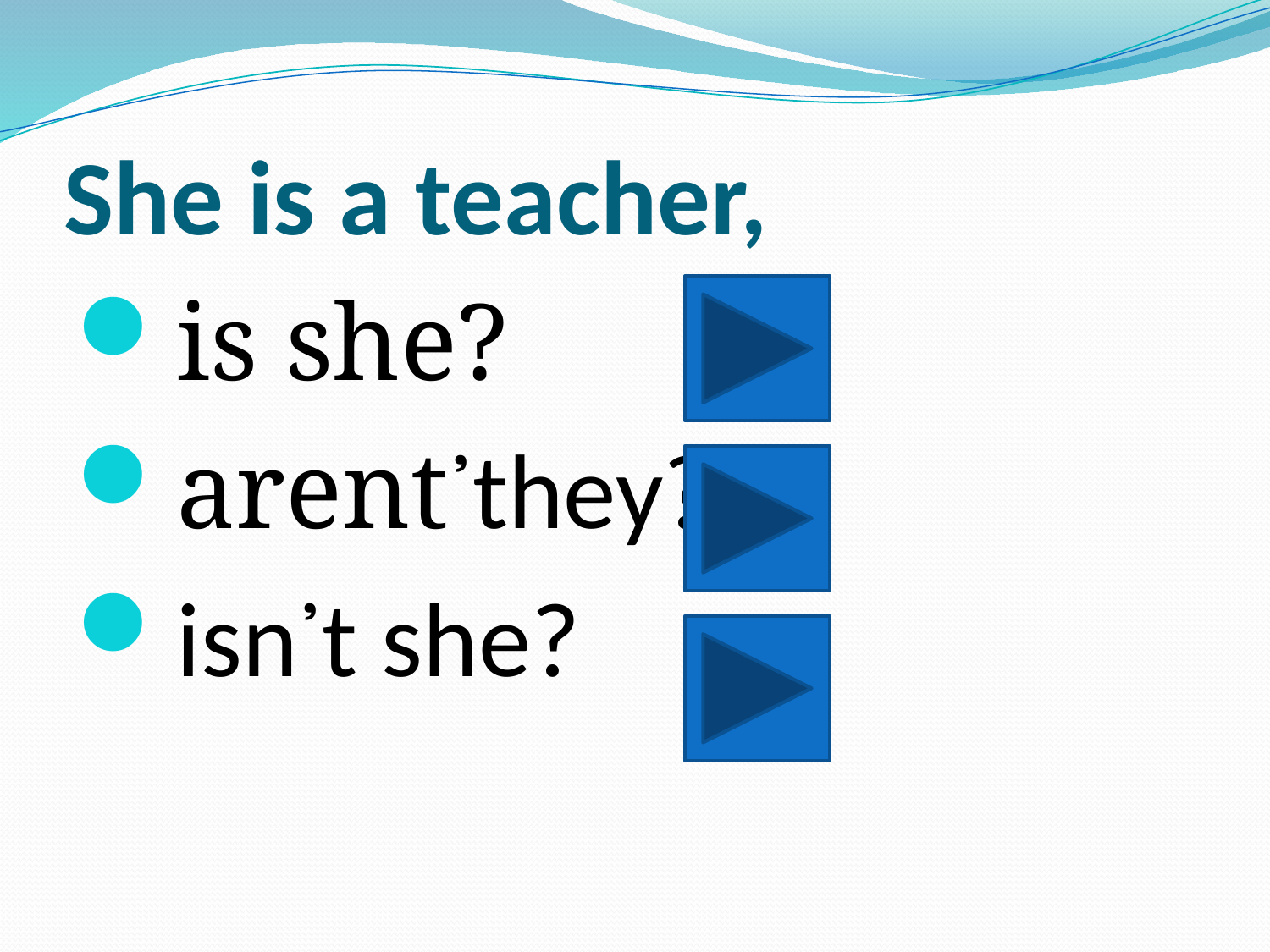

# She is a teacher,
is she?
arent᾽they?
isn᾽t she?